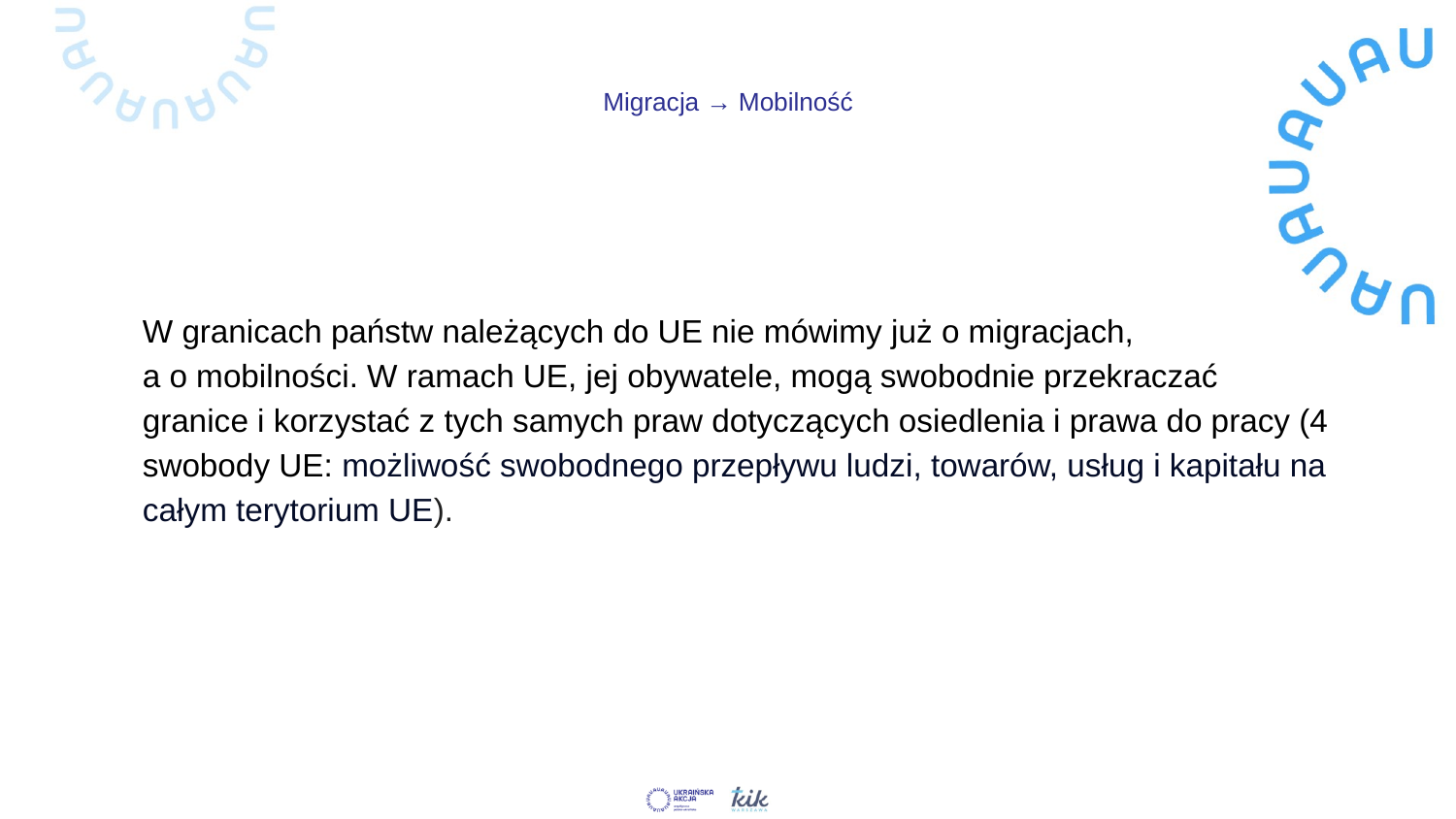

# Migracja → Mobilność
W granicach państw należących do UE nie mówimy już o migracjach,
a o mobilności. W ramach UE, jej obywatele, mogą swobodnie przekraczać
granice i korzystać z tych samych praw dotyczących osiedlenia i prawa do pracy (4 swobody UE: możliwość swobodnego przepływu ludzi, towarów, usług i kapitału na całym terytorium UE).